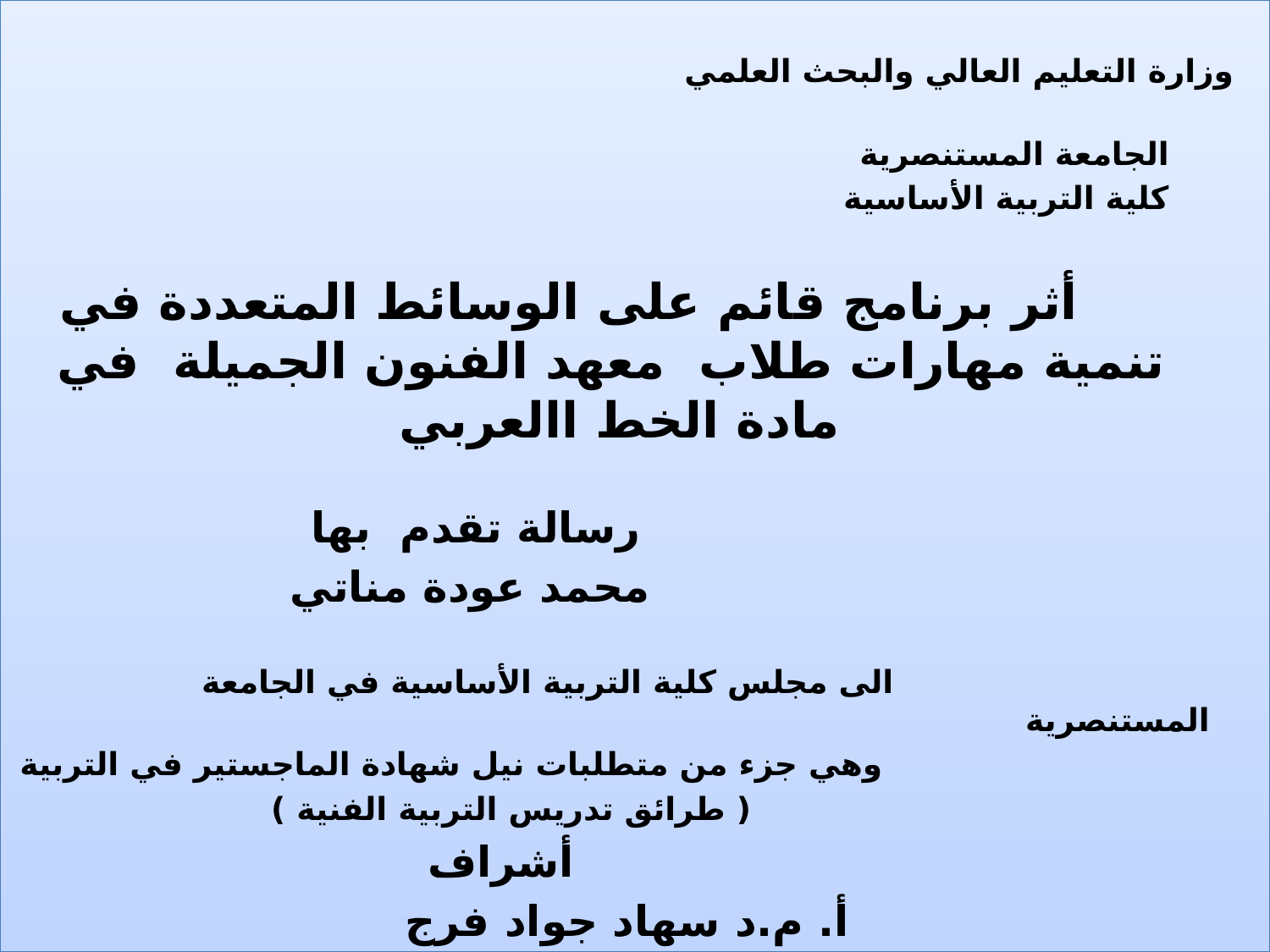

وزارة التعليم العالي والبحث العلمي
        الجامعة المستنصرية
        كلية التربية الأساسية

            أثر برنامج قائم على الوسائط المتعددة في تنمية مهارات طلاب  معهد الفنون الجميلة  في مادة الخط االعربي

                                                        رسالة تقدم  بها
                                         محمد عودة مناتي

                                 الى مجلس كلية التربية الأساسية في الجامعة المستنصرية
                                  وهي جزء من متطلبات نيل شهادة الماجستير في التربية
                                              ( طرائق تدريس التربية الفنية )
                                                            أشراف
  أ. م.د سهاد جواد فرج

        1440   هـ                                                                                              2019 م